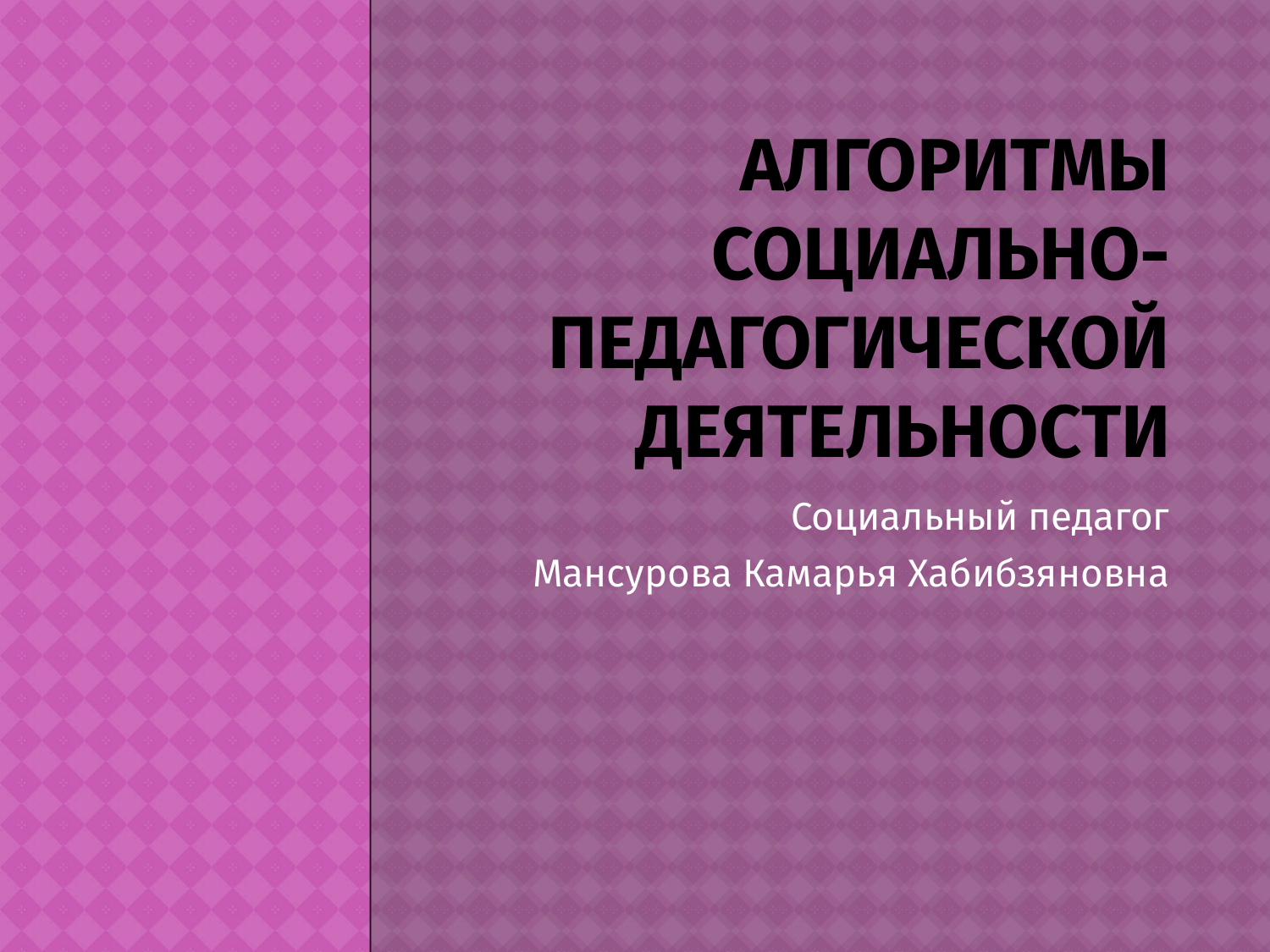

# Алгоритмы социально-педагогической деятельности
Социальный педагог
Мансурова Камарья Хабибзяновна